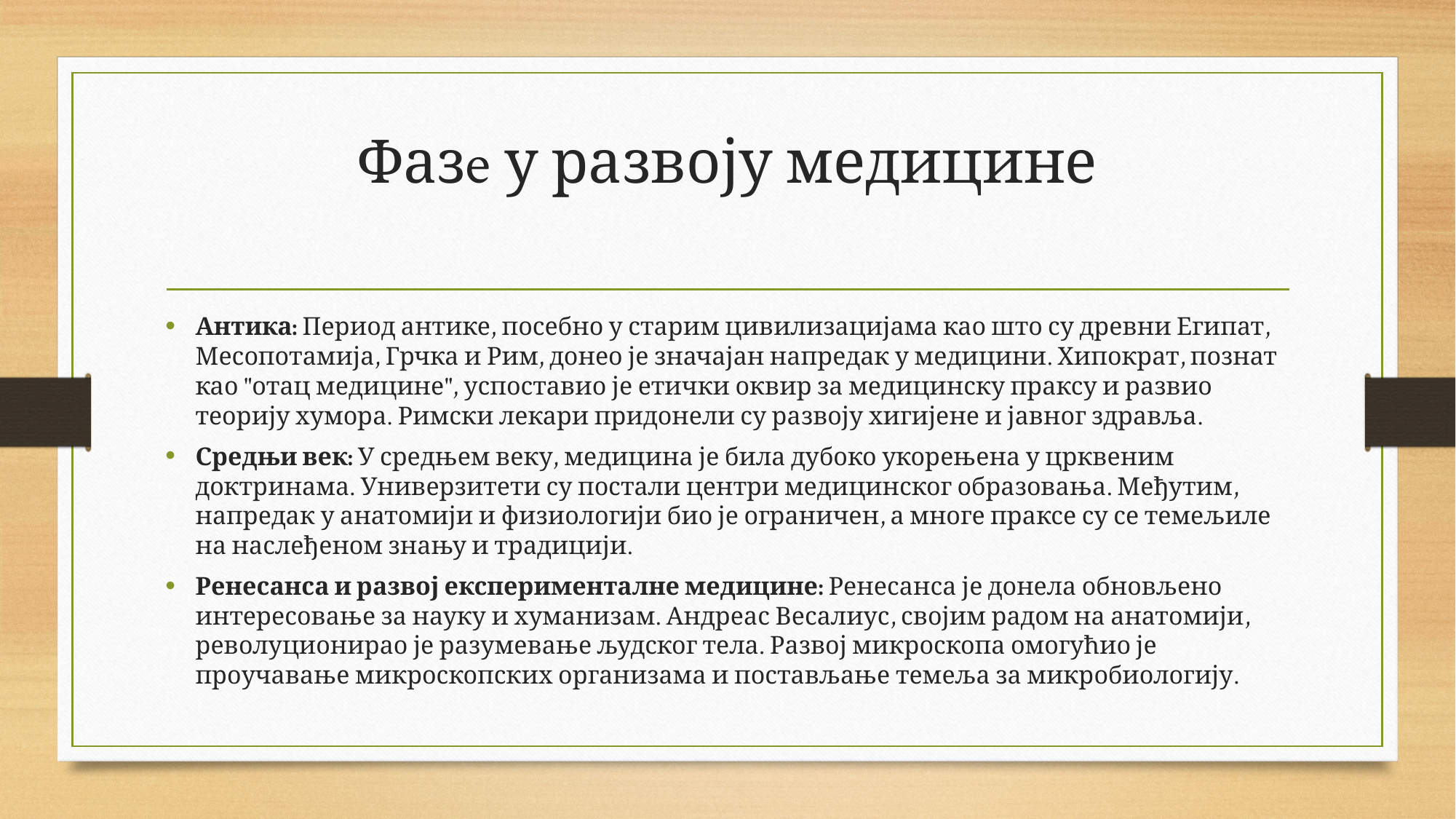

# Фазe у развоју медицине
Антика: Период антике, посебно у старим цивилизацијама као што су древни Египат, Месопотамија, Грчка и Рим, донео је значајан напредак у медицини. Хипократ, познат као "отац медицине", успоставио је етички оквир за медицинску праксу и развио теорију хумора. Римски лекари придонели су развоју хигијене и јавног здравља.
Средњи век: У средњем веку, медицина је била дубоко укорењена у црквеним доктринама. Универзитети су постали центри медицинског образовања. Међутим, напредак у анатомији и физиологији био је ограничен, а многе праксе су се темељиле на наслеђеном знању и традицији.
Ренесанса и развој експерименталне медицине: Ренесанса је донела обновљено интересовање за науку и хуманизам. Андреас Весалиус, својим радом на анатомији, револуционирао је разумевање људског тела. Развој микроскопа омогућио је проучавање микроскопских организама и постављање темеља за микробиологију.